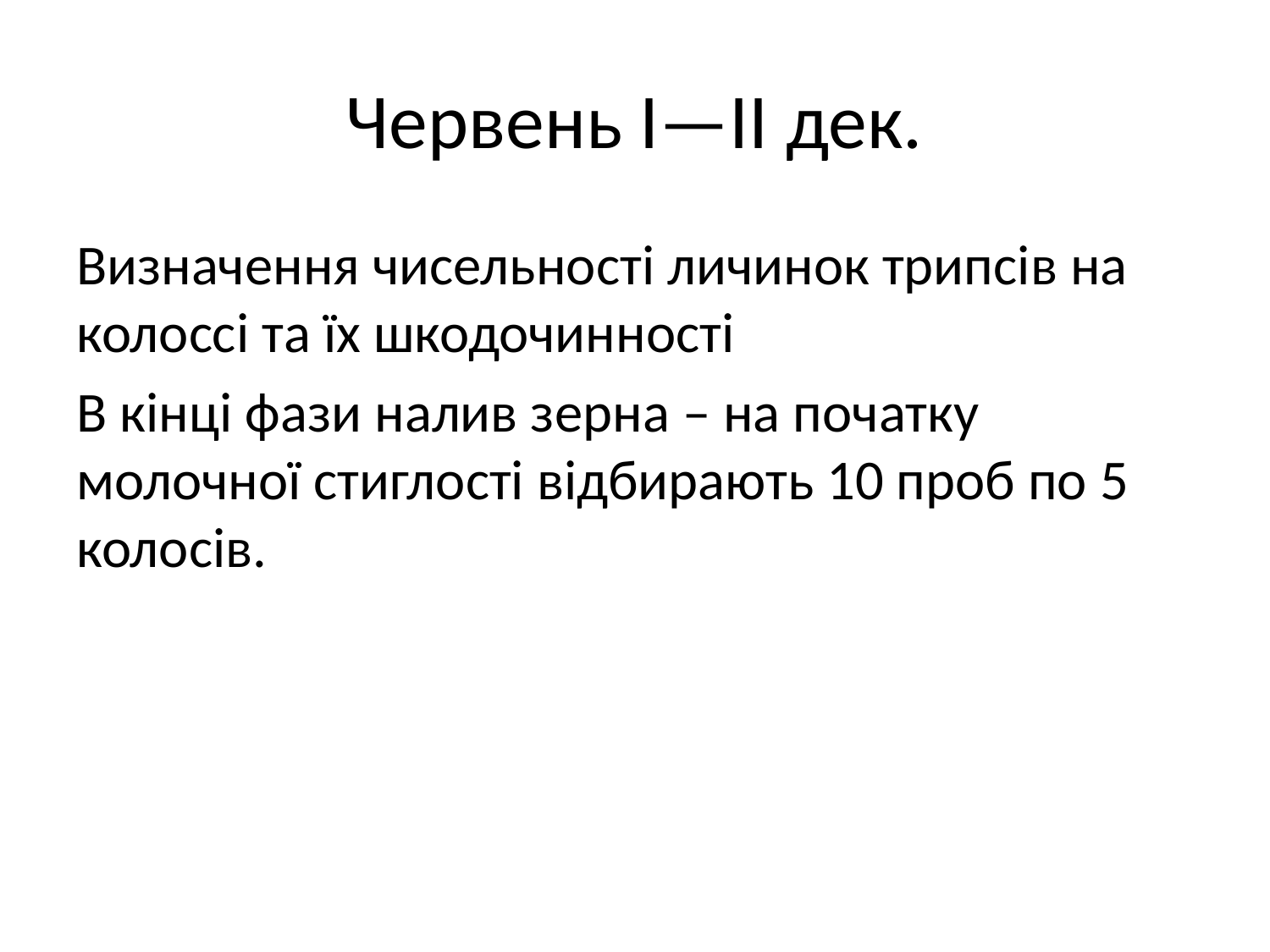

# Червень І—ІІ дек.
Визначення чисельності личинок трипсів на колоссі та їх шкодочинності
В кінці фази налив зерна – на початку молочної стиглості відбирають 10 проб по 5 колосів.